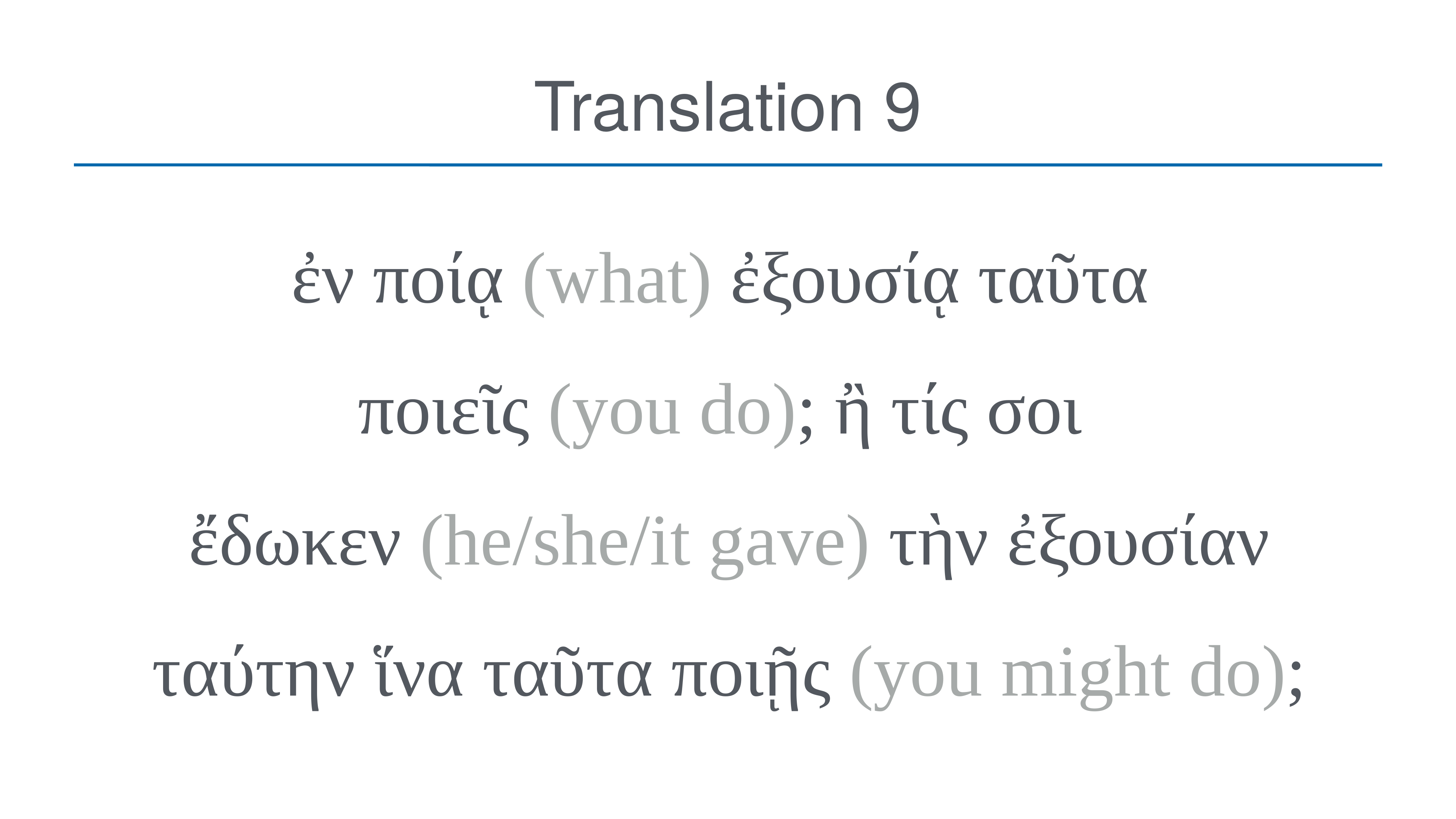

# Translation 9
ἐν ποίᾳ (what) ἐξουσίᾳ ταῦτα
ποιεῖς (you do); ἢ τίς σοι
ἔδωκεν (he/she/it gave) τὴν ἐξουσίαν ταύτην ἵνα ταῦτα ποιῇς (you might do);